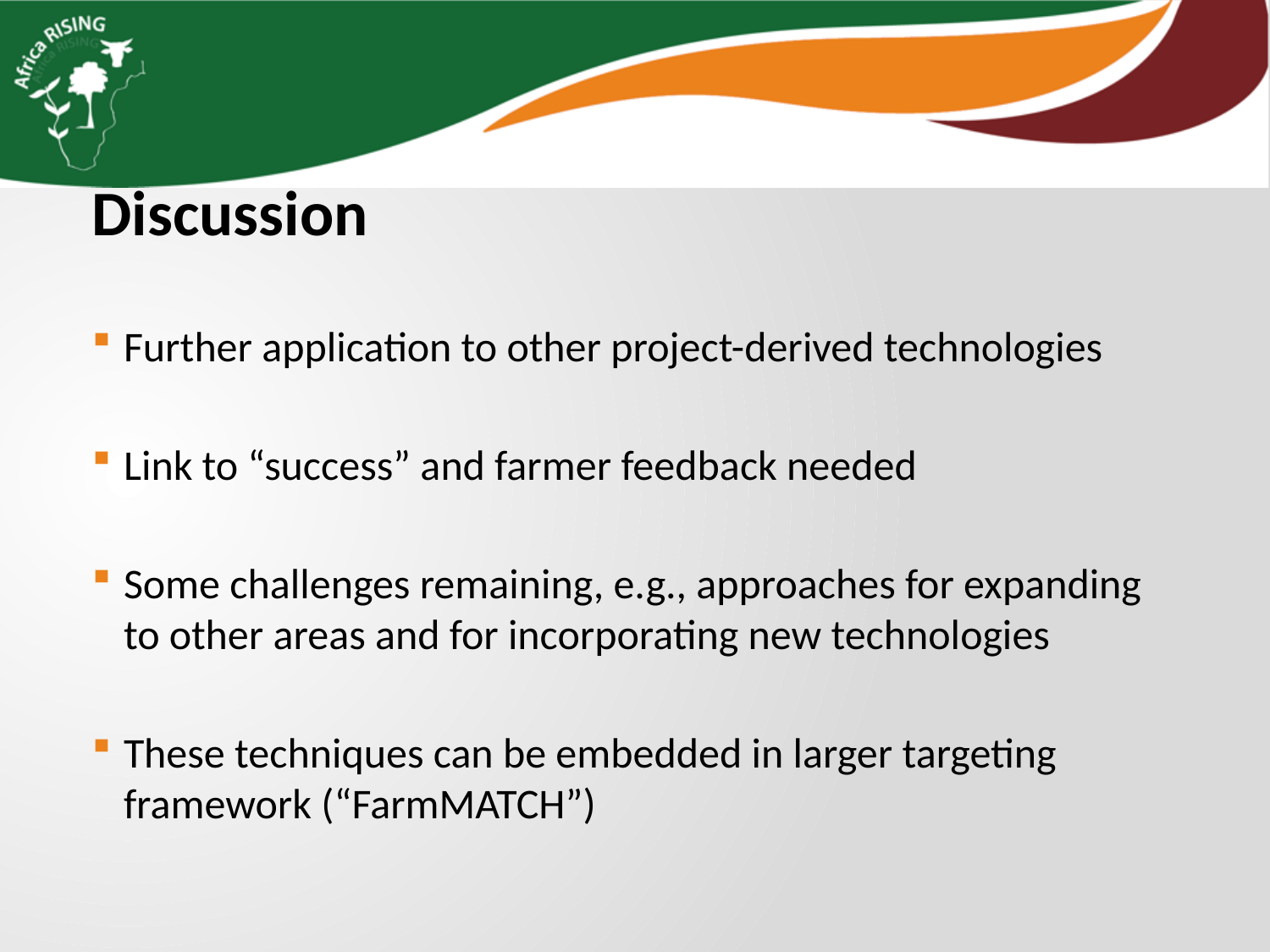

Discussion

Further application to other project-derived technologies

Link to “success” and farmer feedback needed

Some challenges remaining, e.g., approaches for expanding to other areas and for incorporating new technologies

These techniques can be embedded in larger targeting framework (“FarmMATCH”)